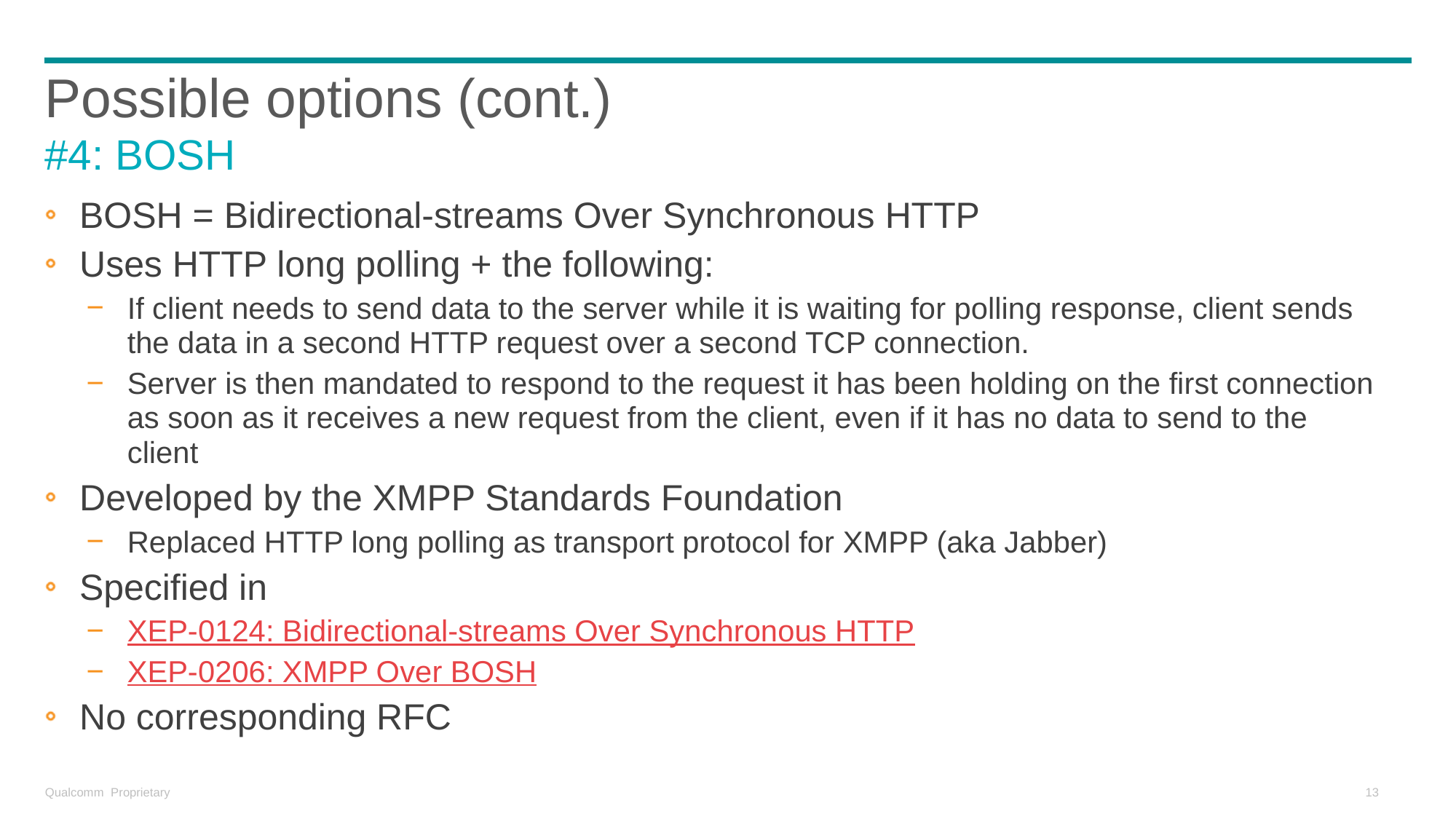

# Possible options (cont.)
#4: BOSH
BOSH = Bidirectional-streams Over Synchronous HTTP
Uses HTTP long polling + the following:
If client needs to send data to the server while it is waiting for polling response, client sends the data in a second HTTP request over a second TCP connection.
Server is then mandated to respond to the request it has been holding on the first connection as soon as it receives a new request from the client, even if it has no data to send to the client
Developed by the XMPP Standards Foundation
Replaced HTTP long polling as transport protocol for XMPP (aka Jabber)
Specified in
XEP-0124: Bidirectional-streams Over Synchronous HTTP
XEP-0206: XMPP Over BOSH
No corresponding RFC